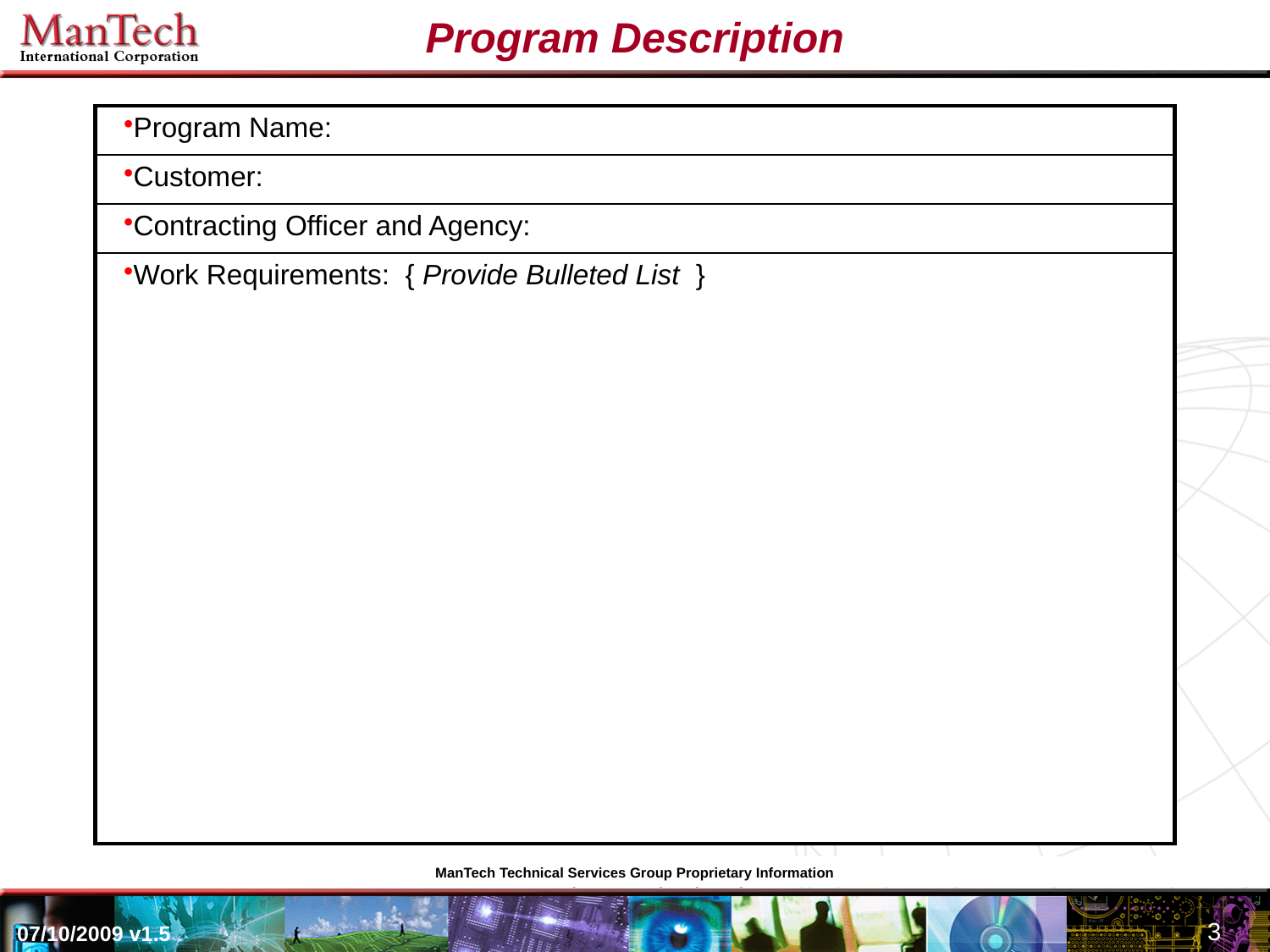

# Program Description
| Program Name: |
| --- |
| Customer: |
| Contracting Officer and Agency: |
| Work Requirements: { Provide Bulleted List } |
ManTech Technical Services Group Proprietary Information